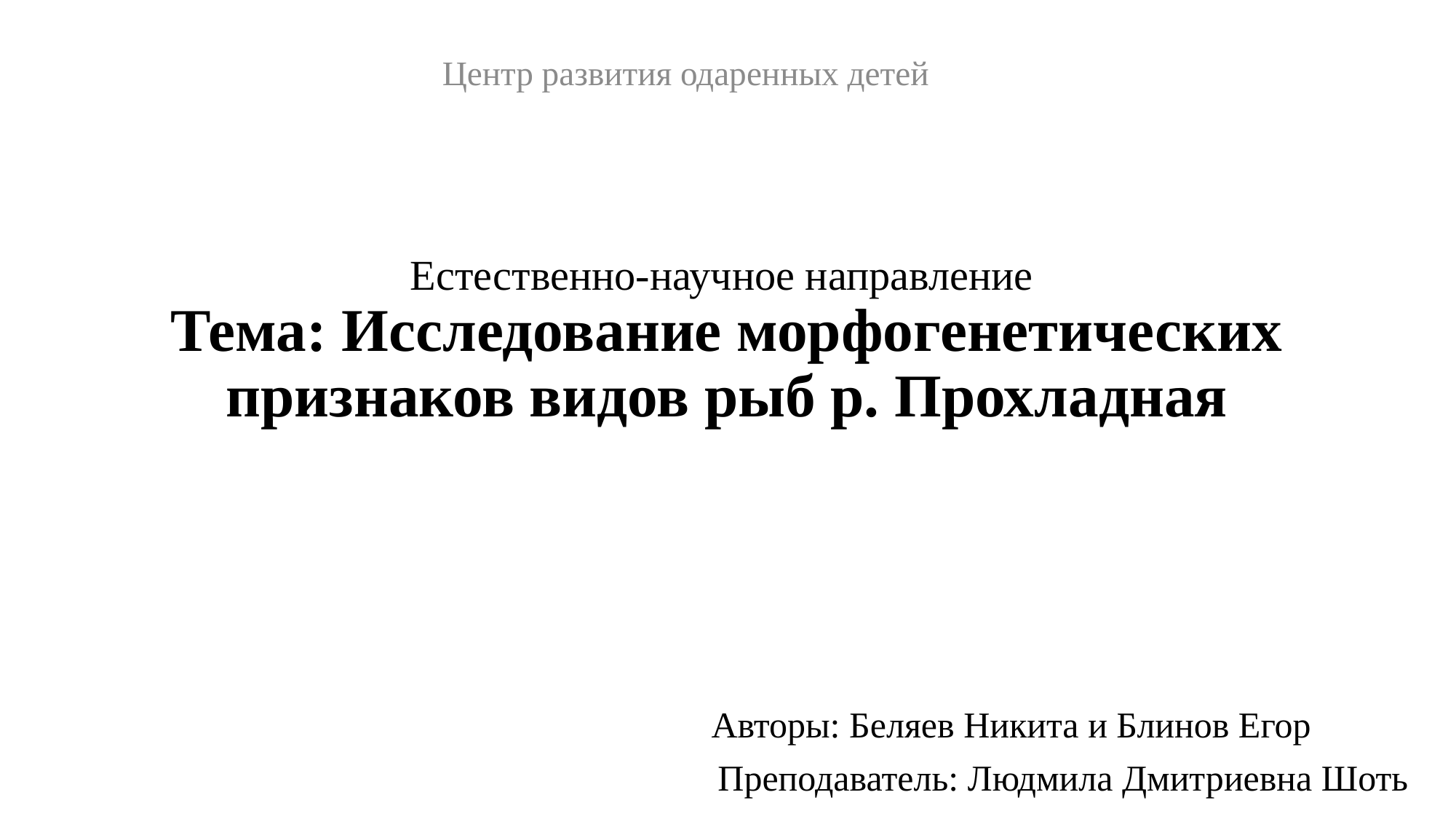

Центр развития одаренных детей

# Естественно-научное направление Тема: Исследование морфогенетических признаков видов рыб р. Прохладная
Авторы: Беляев Никита и Блинов Егор
      Преподаватель: Людмила Дмитриевна Шоть